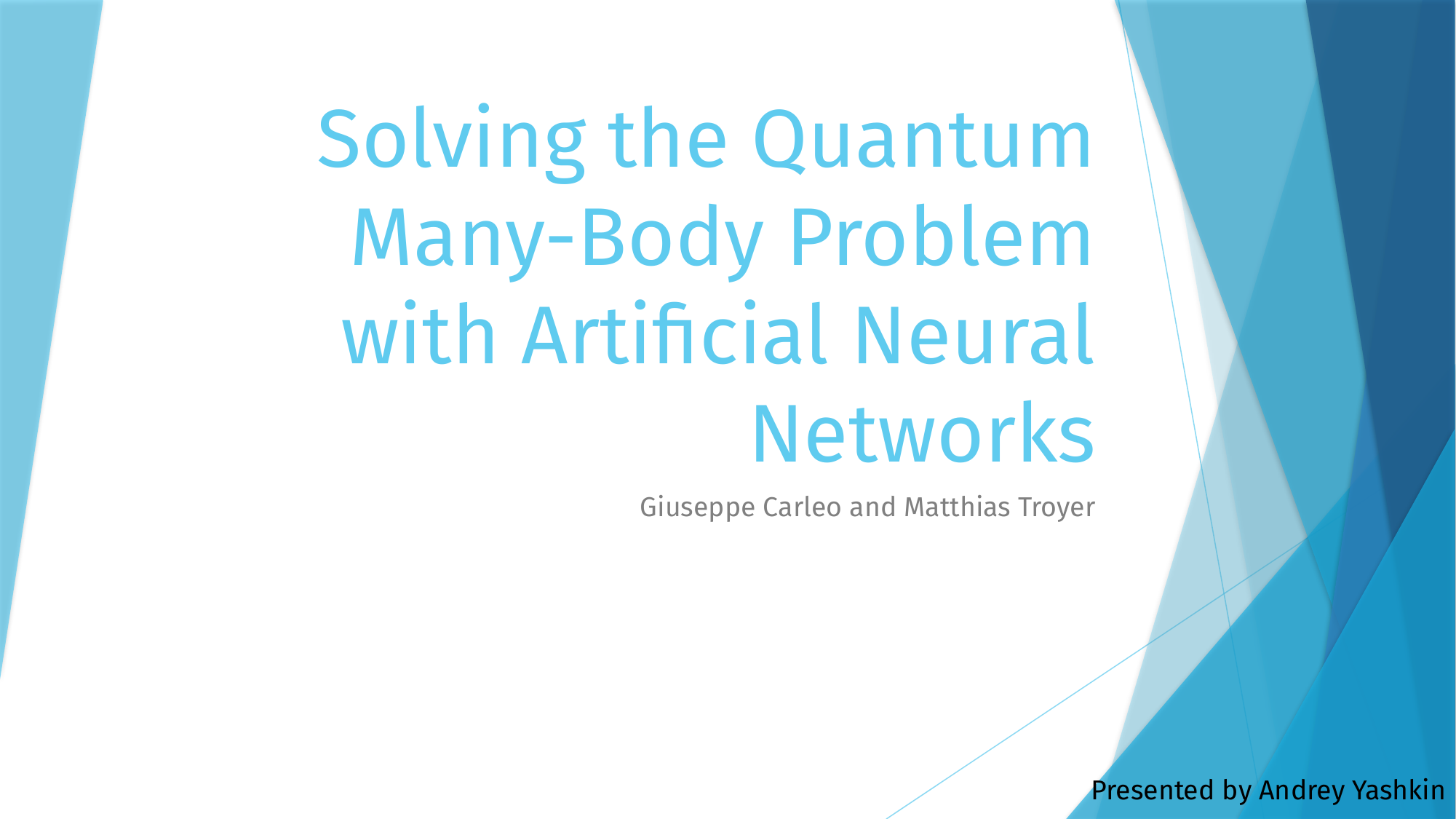

# Solving the Quantum Many-Body Problem with Artificial Neural Networks
Giuseppe Carleo and Matthias Troyer
Presented by Andrey Yashkin